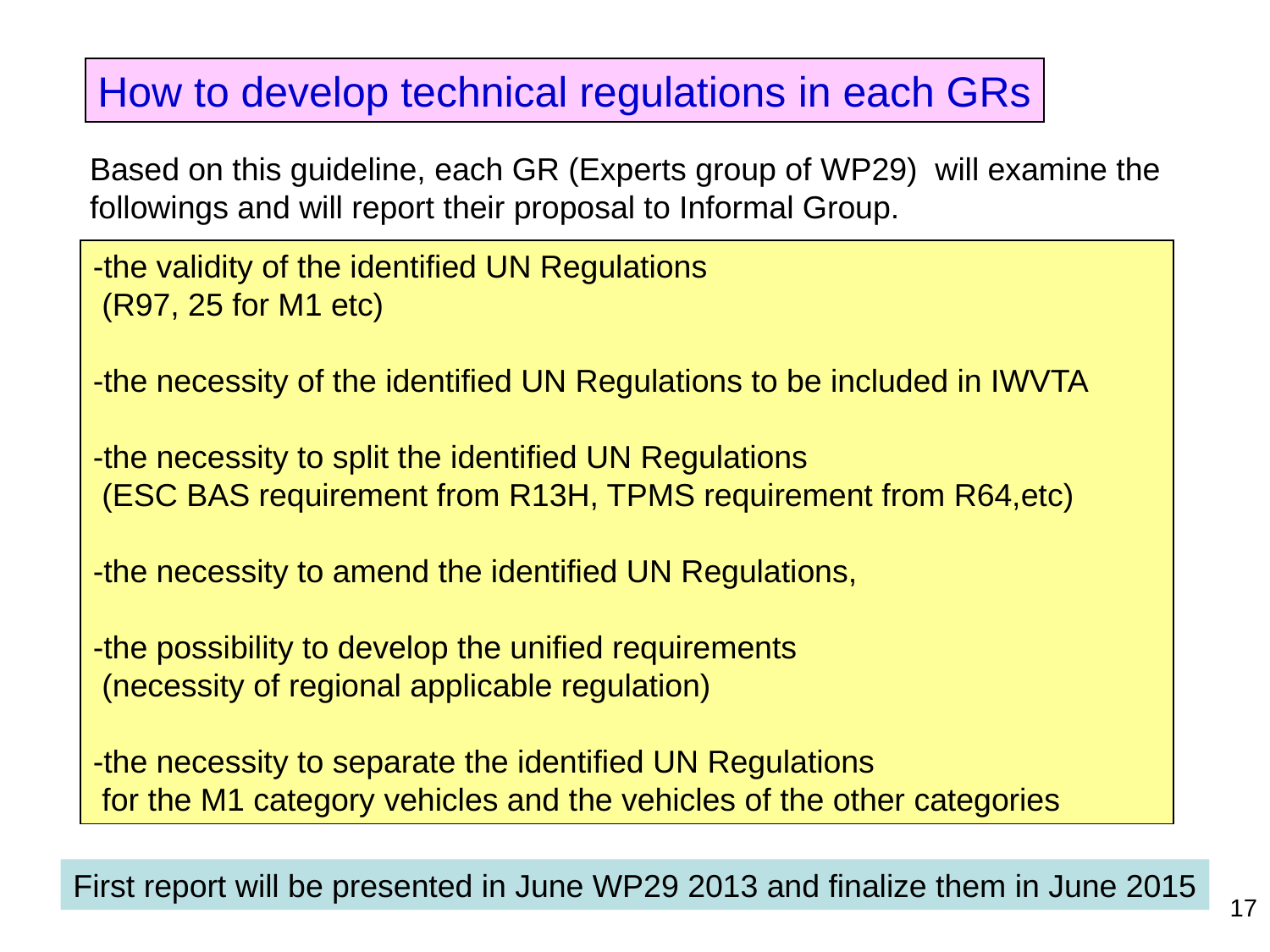

How to develop technical regulations in each GRs
Based on this guideline, each GR (Experts group of WP29)  will examine the
followings and will report their proposal to Informal Group.
-the validity of the identified UN Regulations
 (R97, 25 for M1 etc)

-the necessity of the identified UN Regulations to be included in IWVTA

-the necessity to split the identified UN Regulations
 (ESC BAS requirement from R13H, TPMS requirement from R64,etc)

-the necessity to amend the identified UN Regulations,

-the possibility to develop the unified requirements
 (necessity of regional applicable regulation)

-the necessity to separate the identified UN Regulations
 for the M1 category vehicles and the vehicles of the other categories

First report will be presented in June WP29 2013 and finalize them in June 2015
17